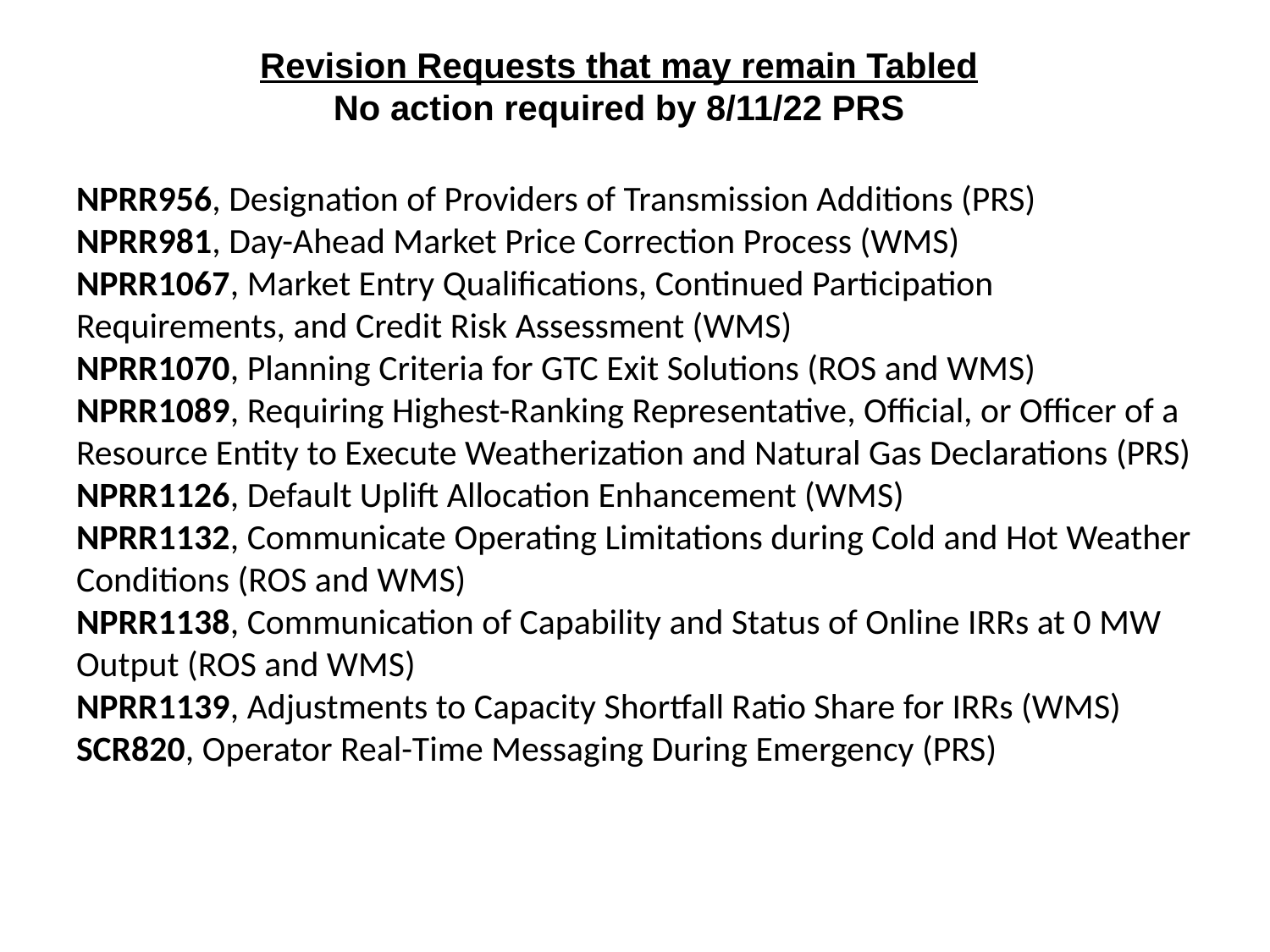

# Revision Requests that may remain Tabled No action required by 8/11/22 PRS

NPRR956, Designation of Providers of Transmission Additions (PRS)
NPRR981, Day-Ahead Market Price Correction Process (WMS)
NPRR1067, Market Entry Qualifications, Continued Participation Requirements, and Credit Risk Assessment (WMS)
NPRR1070, Planning Criteria for GTC Exit Solutions (ROS and WMS)
NPRR1089, Requiring Highest-Ranking Representative, Official, or Officer of a Resource Entity to Execute Weatherization and Natural Gas Declarations (PRS)
NPRR1126, Default Uplift Allocation Enhancement (WMS)
NPRR1132, Communicate Operating Limitations during Cold and Hot Weather Conditions (ROS and WMS)
NPRR1138, Communication of Capability and Status of Online IRRs at 0 MW Output (ROS and WMS)
NPRR1139, Adjustments to Capacity Shortfall Ratio Share for IRRs (WMS)
SCR820, Operator Real-Time Messaging During Emergency (PRS)